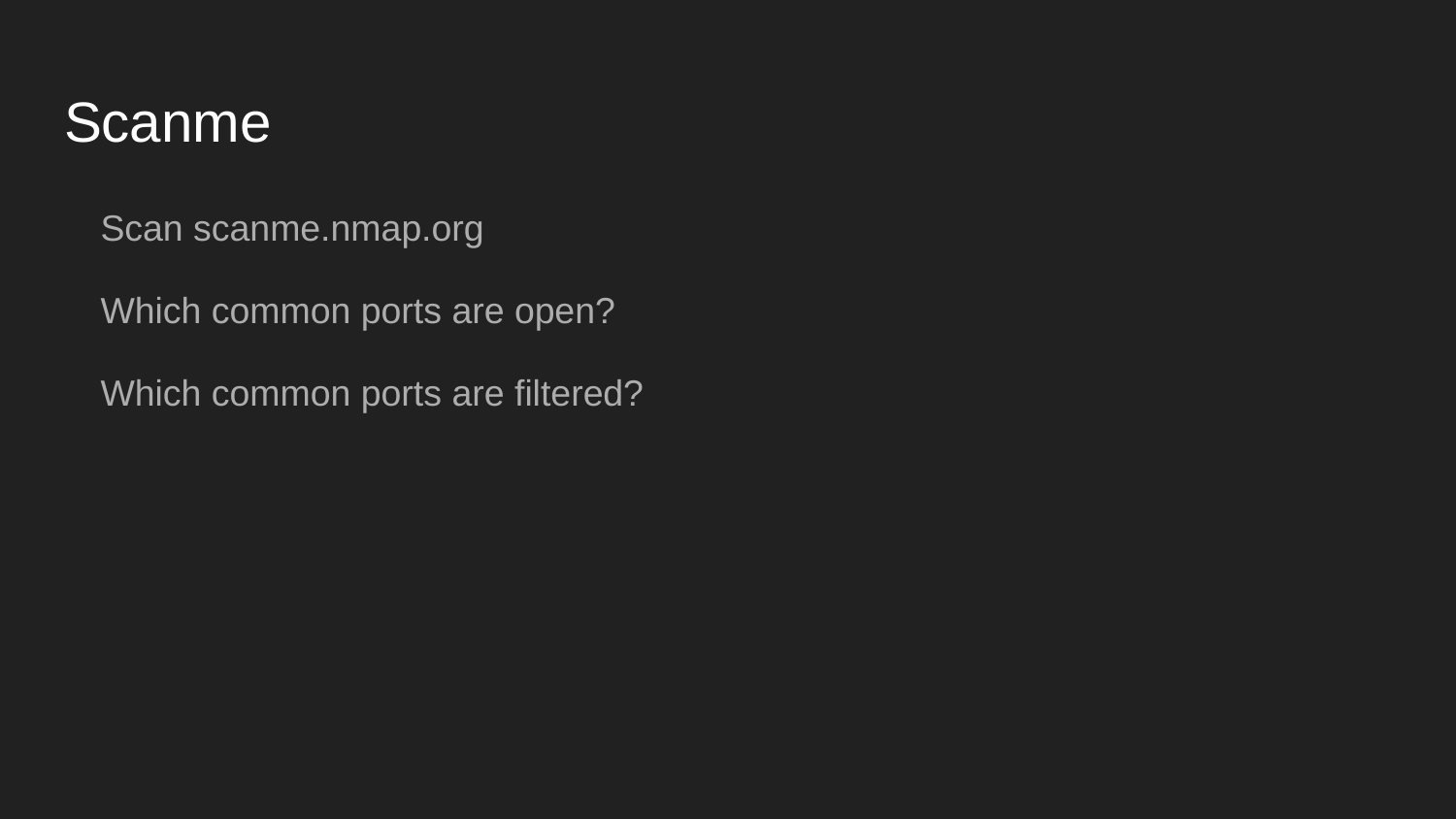

# Scanme
Scan scanme.nmap.org
Which common ports are open?
Which common ports are filtered?